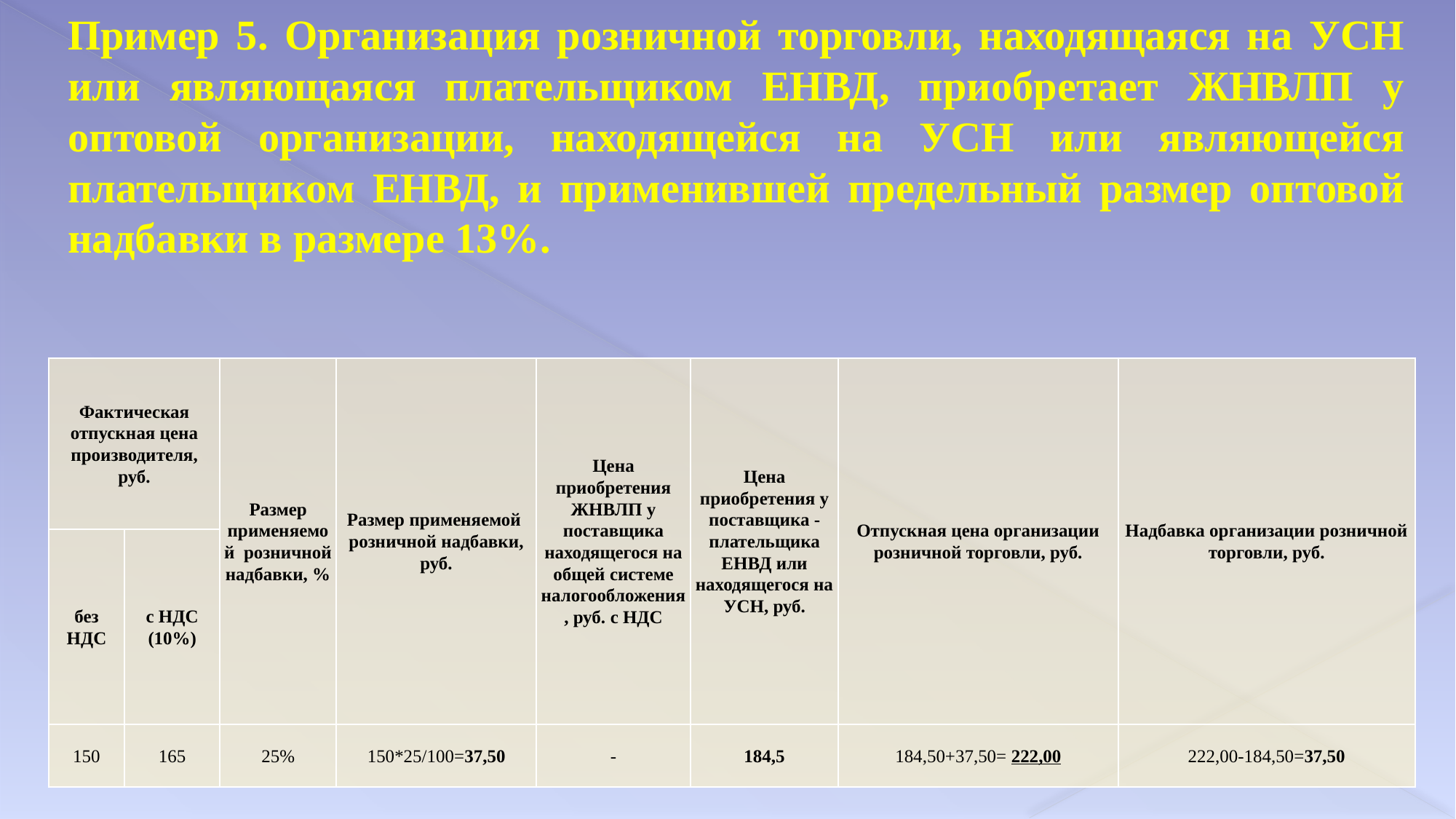

Пример 5. Организация розничной торговли, находящаяся на УСН или являющаяся плательщиком ЕНВД, приобретает ЖНВЛП у оптовой организации, находящейся на УСН или являющейся плательщиком ЕНВД, и применившей предельный размер оптовой надбавки в размере 13%.
| Фактическая отпускная цена производителя, руб. |  | Размер применяемой  розничной надбавки, % | Размер применяемой  розничной надбавки, руб. | Цена приобретения ЖНВЛП у поставщика находящегося на общей системе налогообложения, руб. с НДС | Цена приобретения у поставщика - плательщика ЕНВД или находящегося на УСН, руб. | Отпускная цена организации розничной торговли, руб. | Надбавка организации розничной торговли, руб. |
| --- | --- | --- | --- | --- | --- | --- | --- |
| без НДС | с НДС (10%) |  |  |  |  |  |  |
| 150 | 165 | 25% | 150\*25/100=37,50 | - | 184,5 | 184,50+37,50= 222,00 | 222,00-184,50=37,50 |